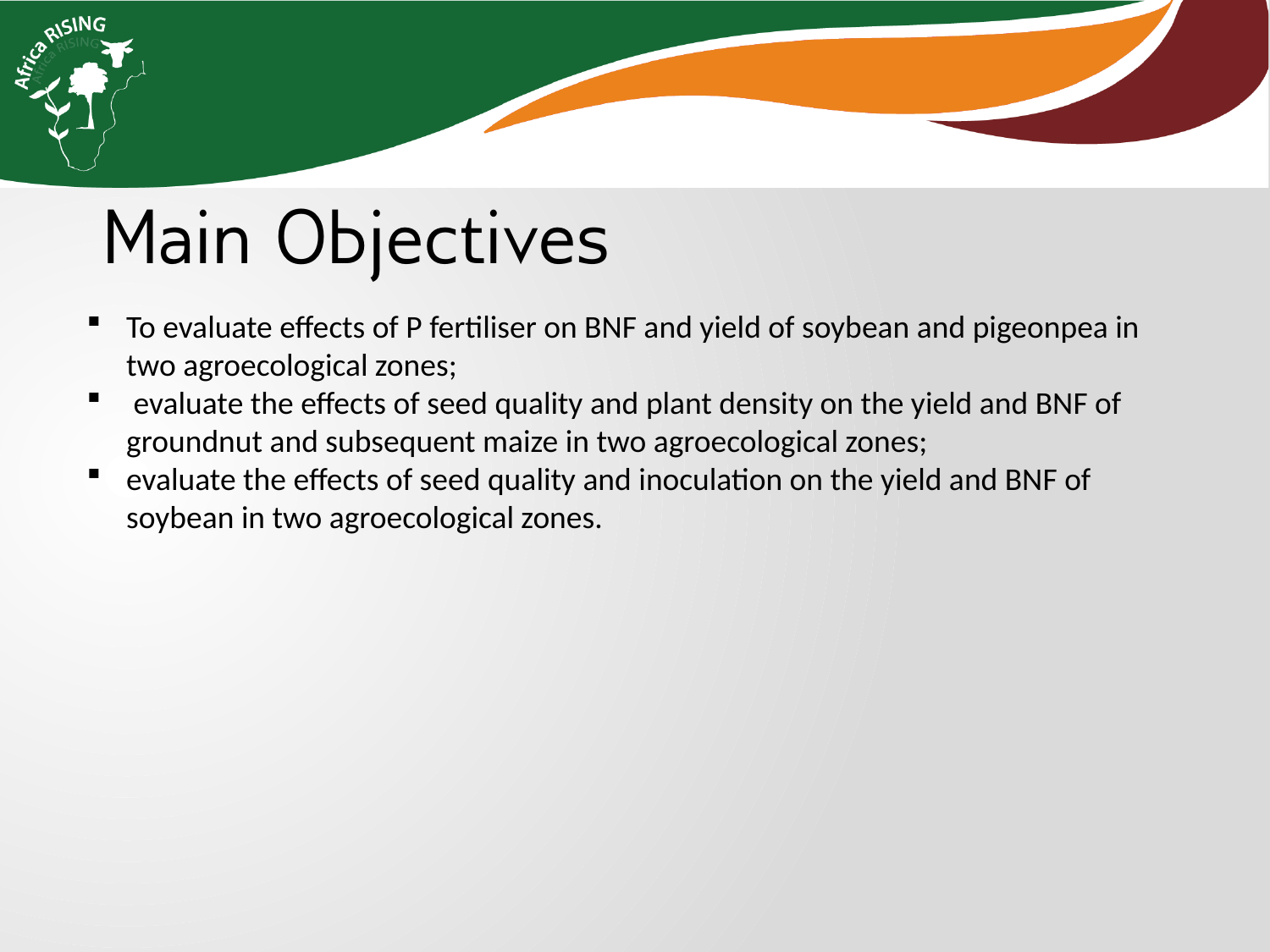

Main Objectives

To evaluate effects of P fertiliser on BNF and yield of soybean and pigeonpea in two agroecological zones;
 evaluate the effects of seed quality and plant density on the yield and BNF of groundnut and subsequent maize in two agroecological zones;
evaluate the effects of seed quality and inoculation on the yield and BNF of soybean in two agroecological zones.